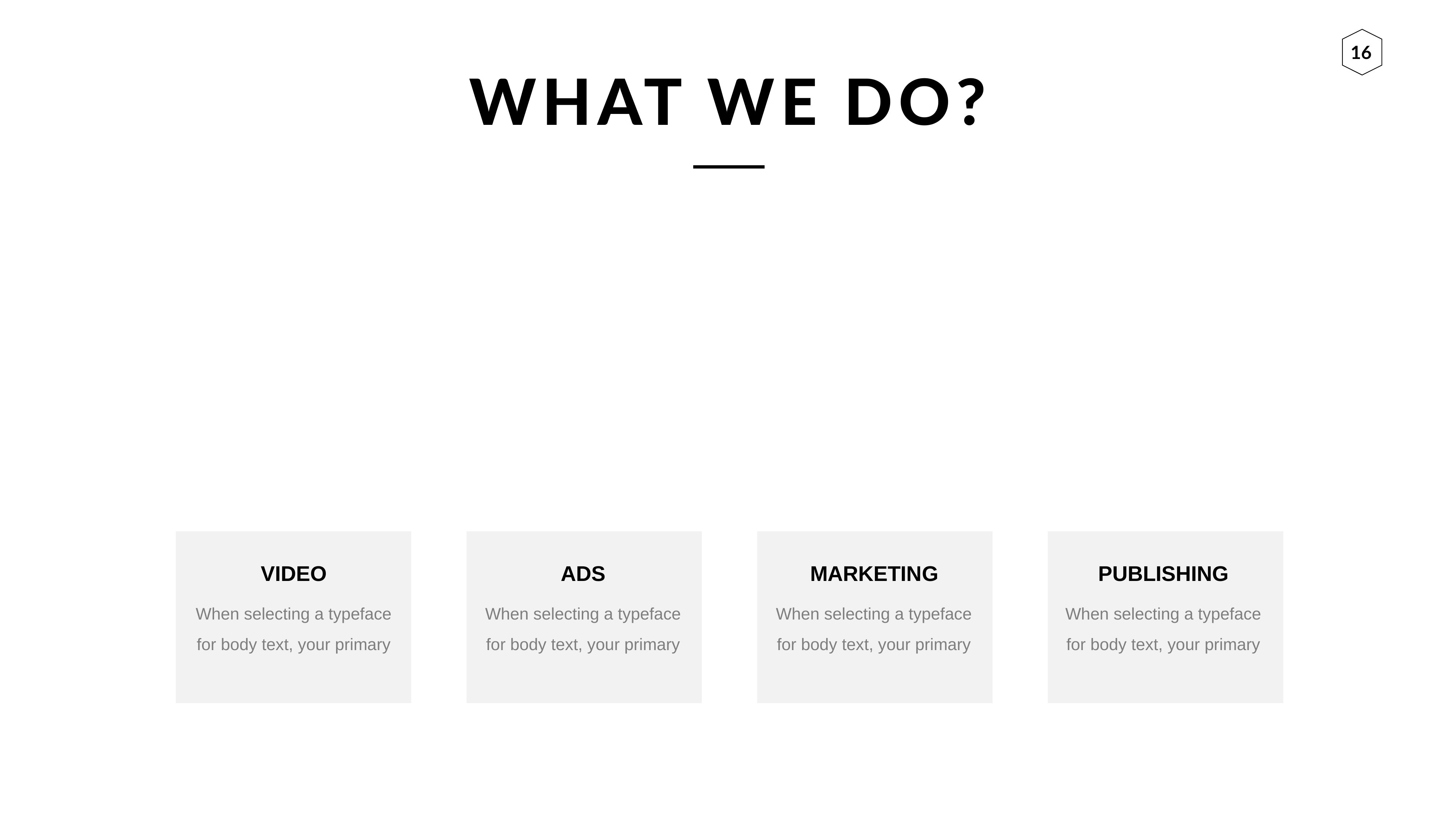

WHAT WE DO?

VIDEO
ADS
MARKETING
PUBLISHING
When selecting a typeface for body text, your primary
When selecting a typeface for body text, your primary
When selecting a typeface for body text, your primary
When selecting a typeface for body text, your primary